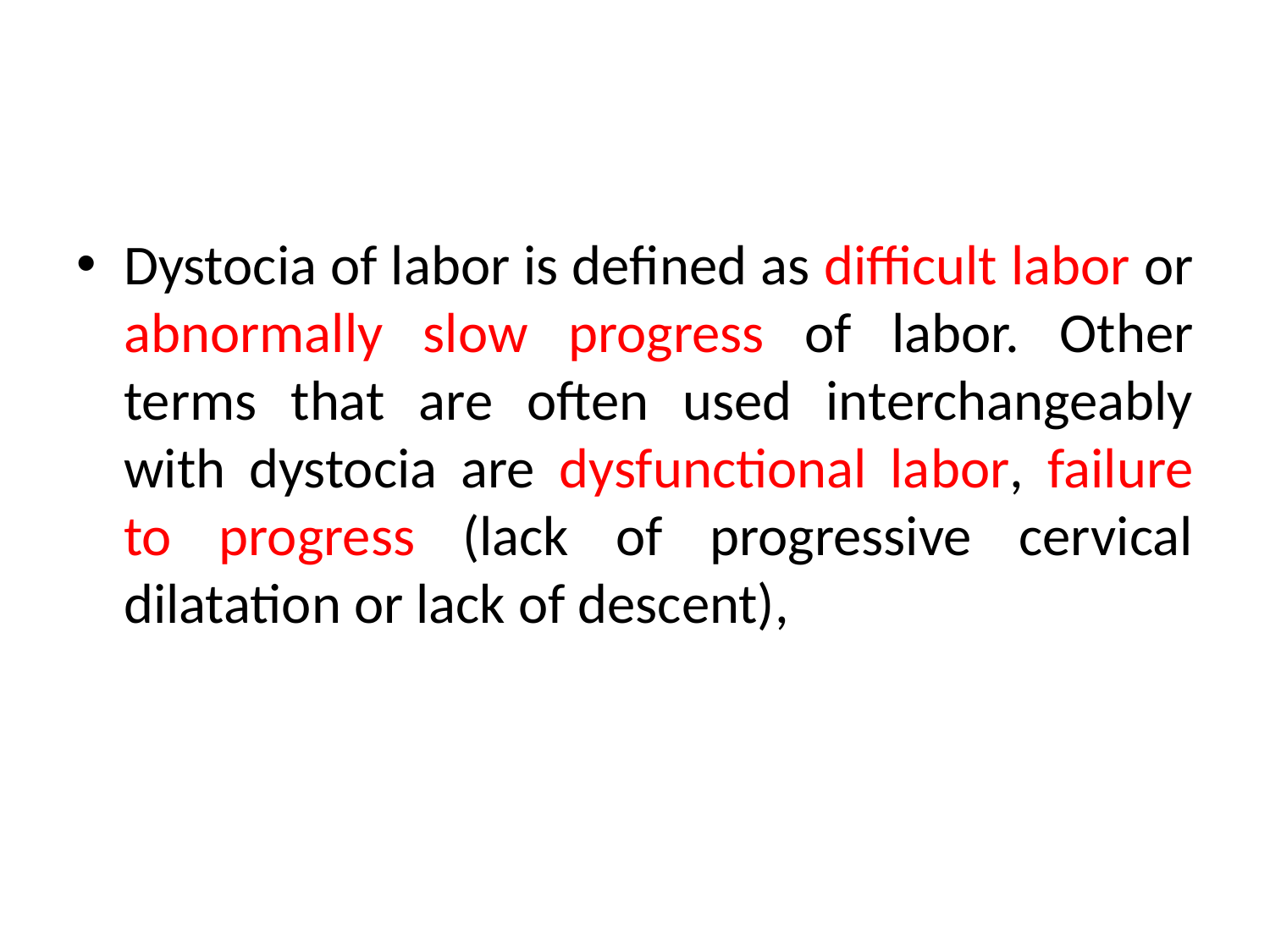

#
Dystocia of labor is defined as difficult labor or abnormally slow progress of labor. Other terms that are often used interchangeably with dystocia are dysfunctional labor, failure to progress (lack of progressive cervical dilatation or lack of descent),